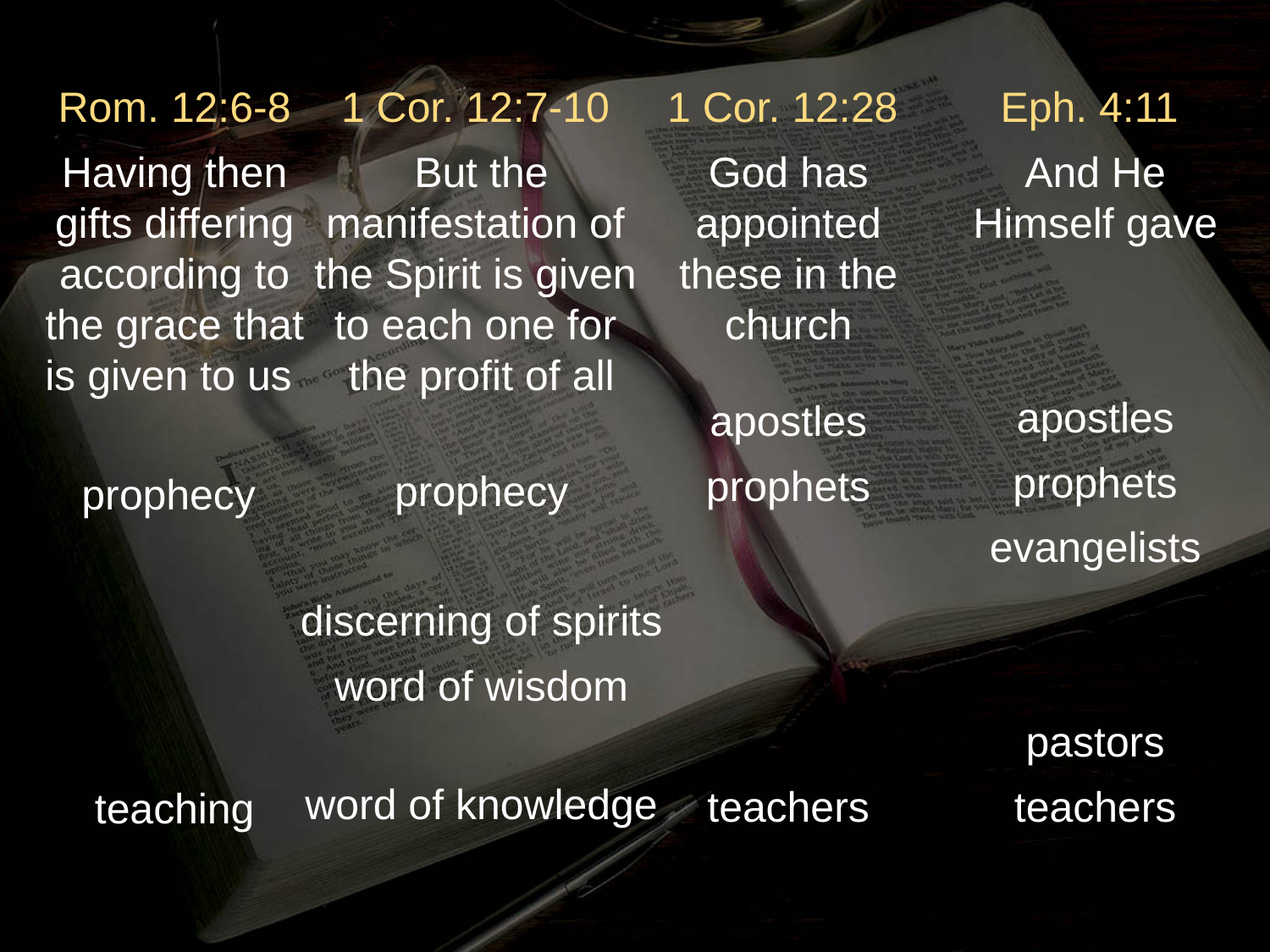

Rom. 12:6-8
Having then gifts differing according to the grace that is given to us

prophecy

teaching

exhorting

ministry

leading

giving

mercy

1 Cor. 12:7-10
But the manifestation of
the Spirit is given
to each one for
the profit of all

prophecy

discerning of spirits
word of wisdom

word of knowledge

working of miracles

gifts of healings

different kinds
of tongues

interpretation
of tongues

faith
1 Cor. 12:28
God has appointed these in the church
apostles
prophets

teachers

workers of miracles

gifts of healings

helps

administrations

varieties of tongues

interpreting tongues

Eph. 4:11
And He Himself gave

apostles
prophets
evangelists

pastors
teachers